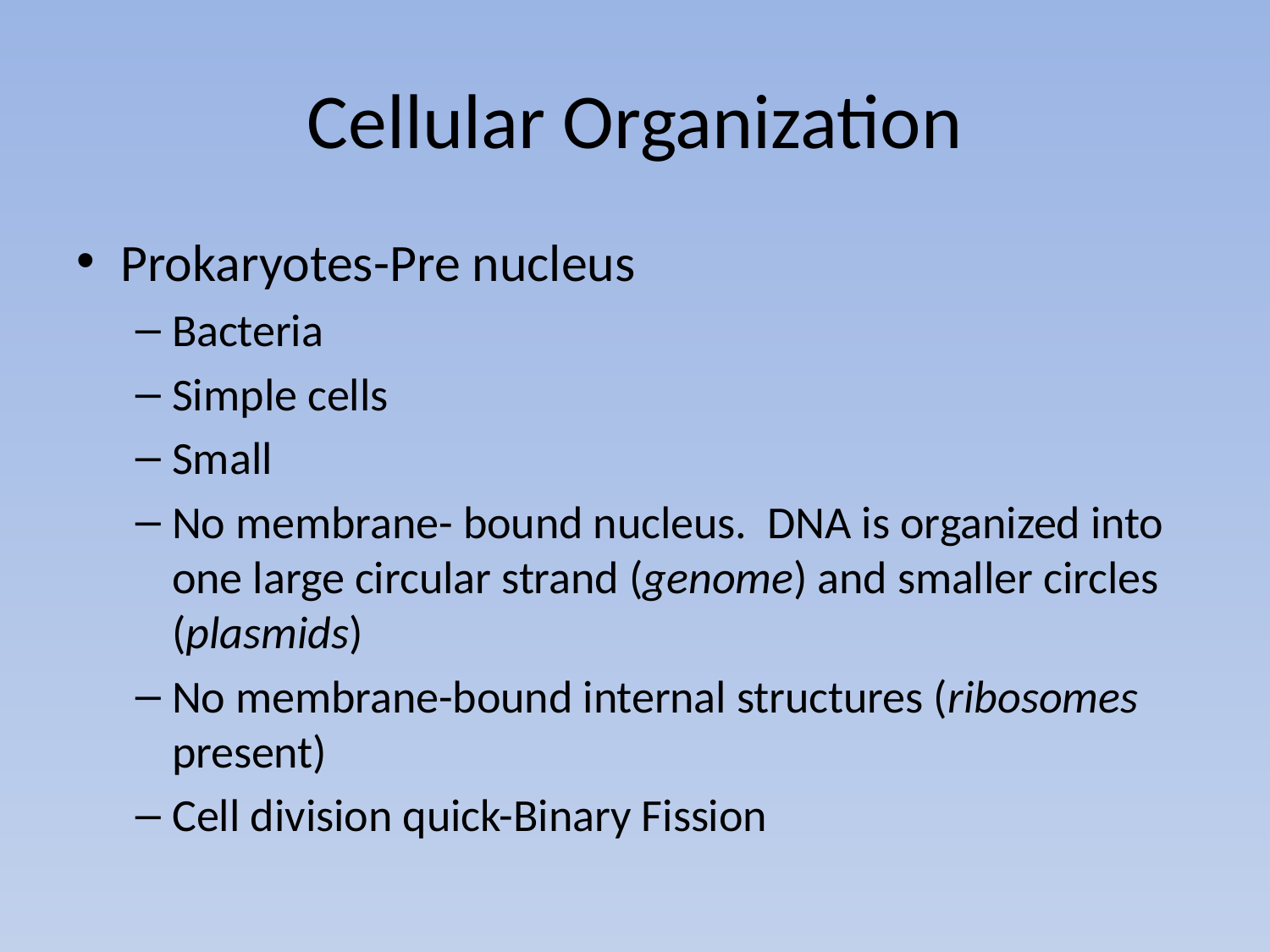

# Cellular Organization
Prokaryotes-Pre nucleus
Bacteria
Simple cells
Small
No membrane- bound nucleus.  DNA is organized into one large circular strand (genome) and smaller circles (plasmids)
No membrane-bound internal structures (ribosomes present)
Cell division quick-Binary Fission